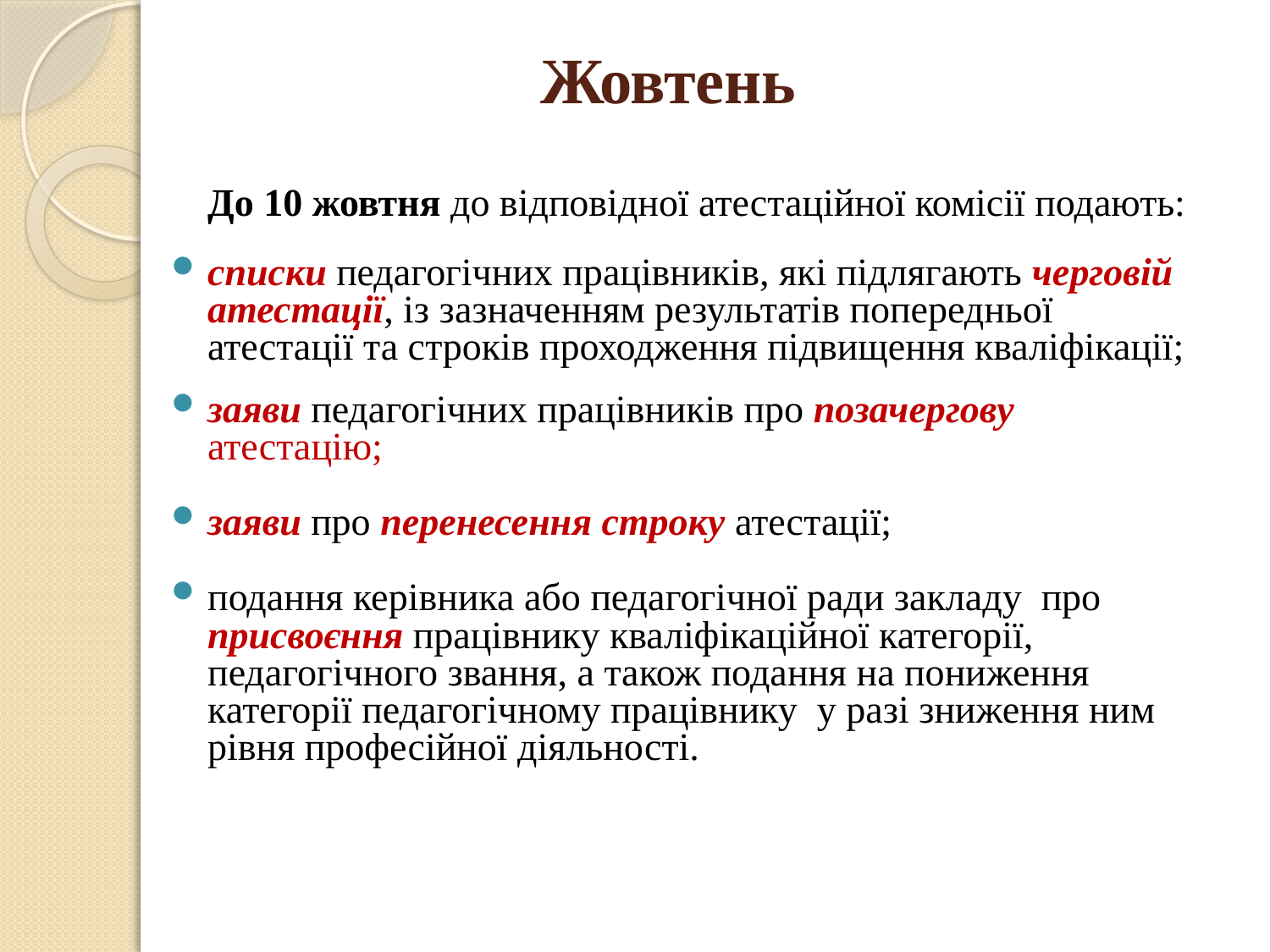

# Жовтень
 	До 10 жовтня до відповідної атестаційної комісії подають:

списки педагогічних працівників, які підлягають черговій атестації, із зазначенням результатів попередньої атестації та строків проходження підвищення кваліфікації;

заяви педагогічних працівників про позачергову атестацію;

заяви про перенесення строку атестації;

подання керівника або педагогічної ради закладу  про присвоєння працівнику кваліфікаційної категорії, педагогічного звання, а також подання на пониження категорії педагогічному працівнику  у разі зниження ним рівня професійної діяльності.